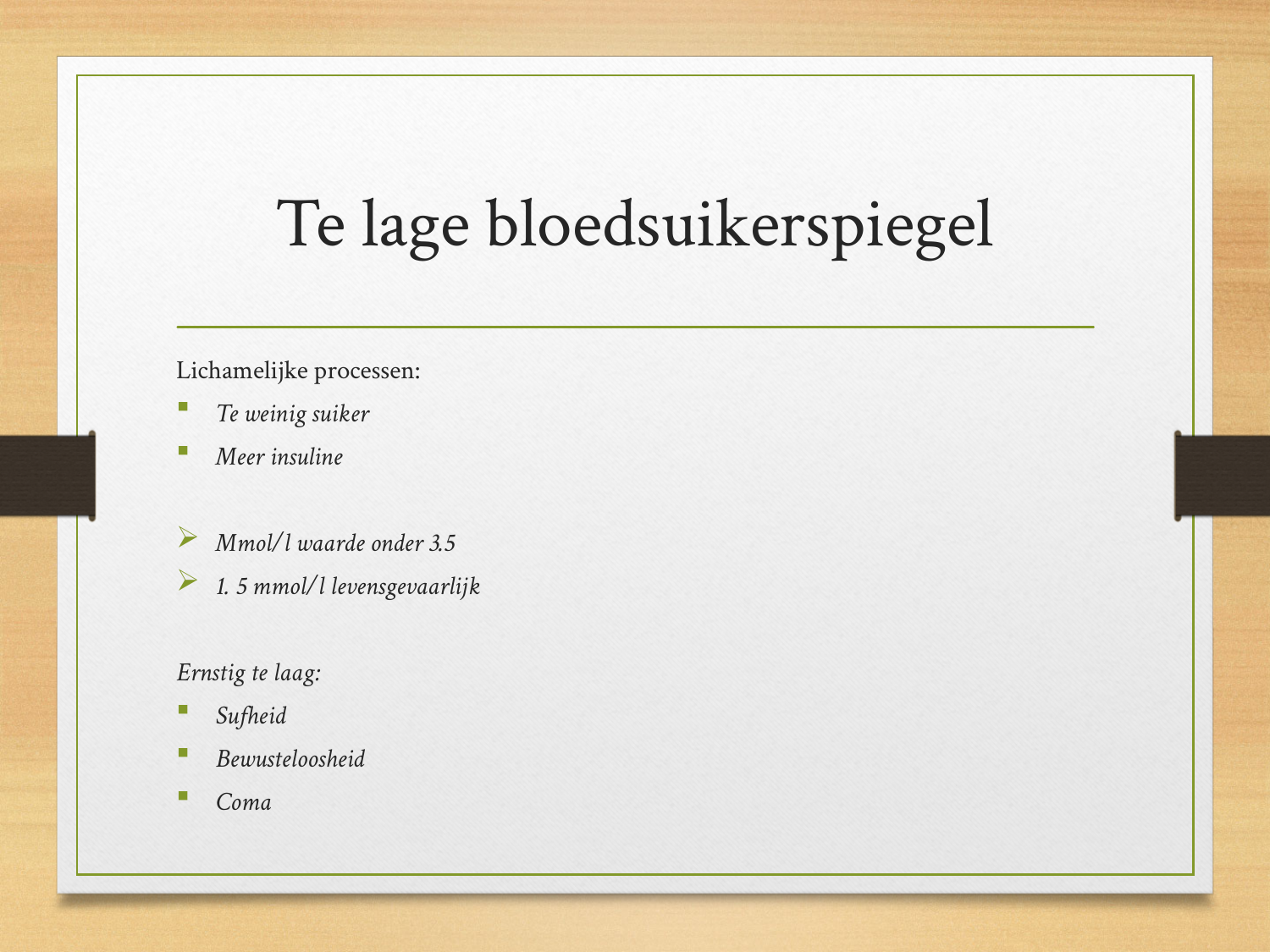

# Te lage bloedsuikerspiegel
Lichamelijke processen:
Te weinig suiker
Meer insuline

Mmol/l waarde onder 3.5
1. 5 mmol/l levensgevaarlijk

Ernstig te laag:
Sufheid
Bewusteloosheid
Coma